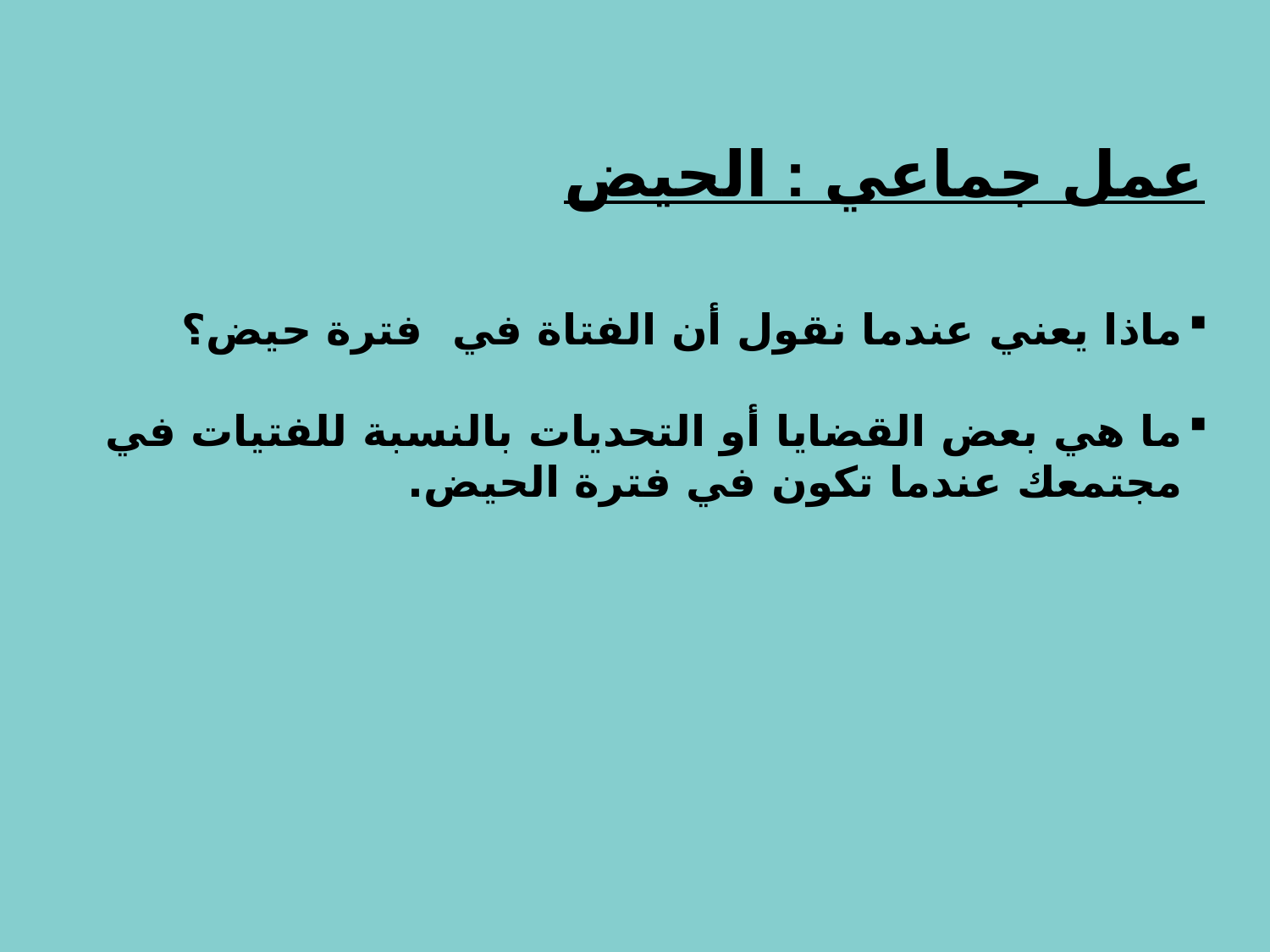

# عمل جماعي : الحيض
ماذا يعني عندما نقول أن الفتاة في  فترة حيض؟

ما هي بعض القضايا أو التحديات بالنسبة للفتيات في مجتمعك عندما تكون في فترة الحيض.